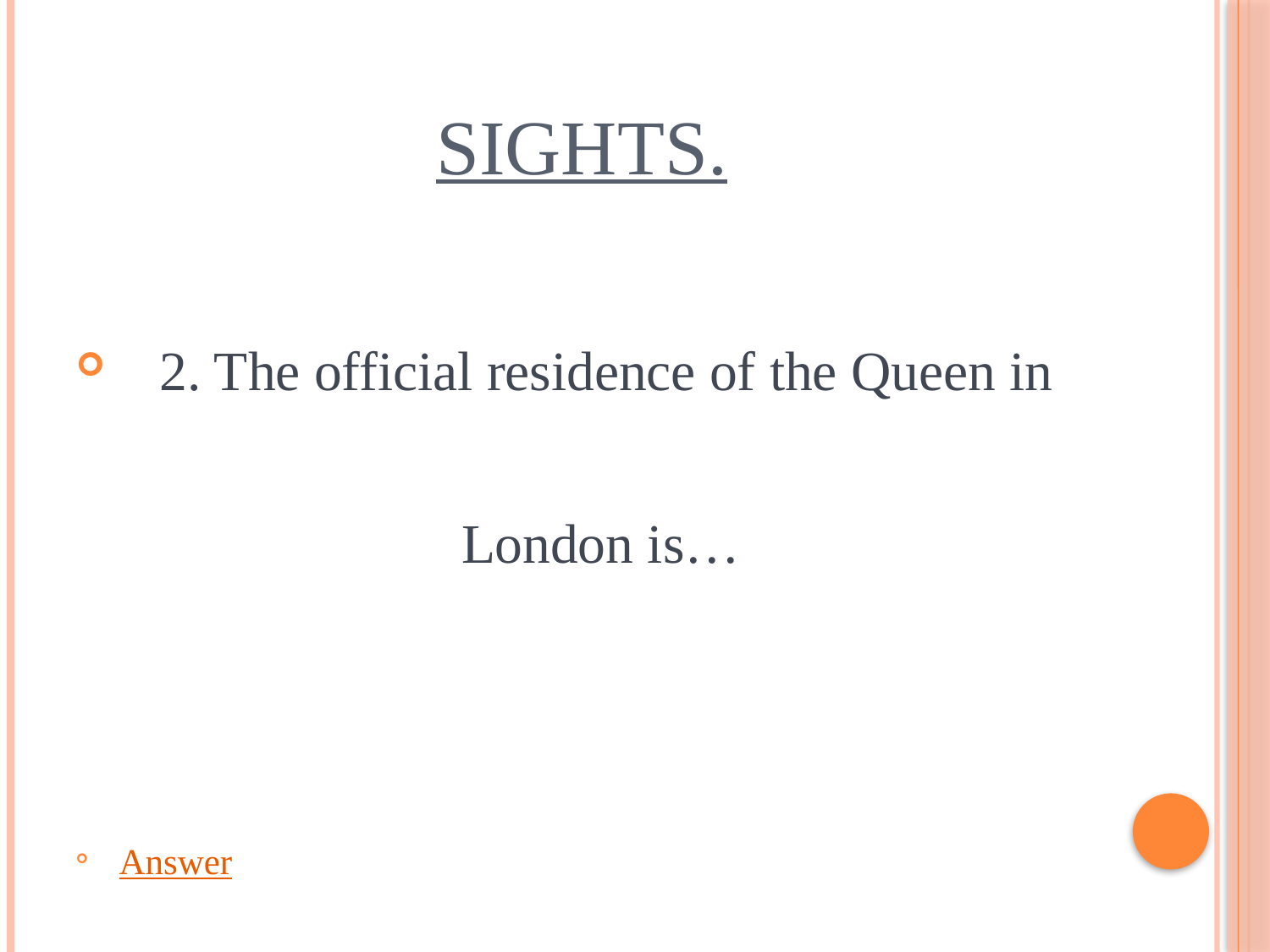

# Sights.
 2. The official residence of the Queen in London is…

 Answer